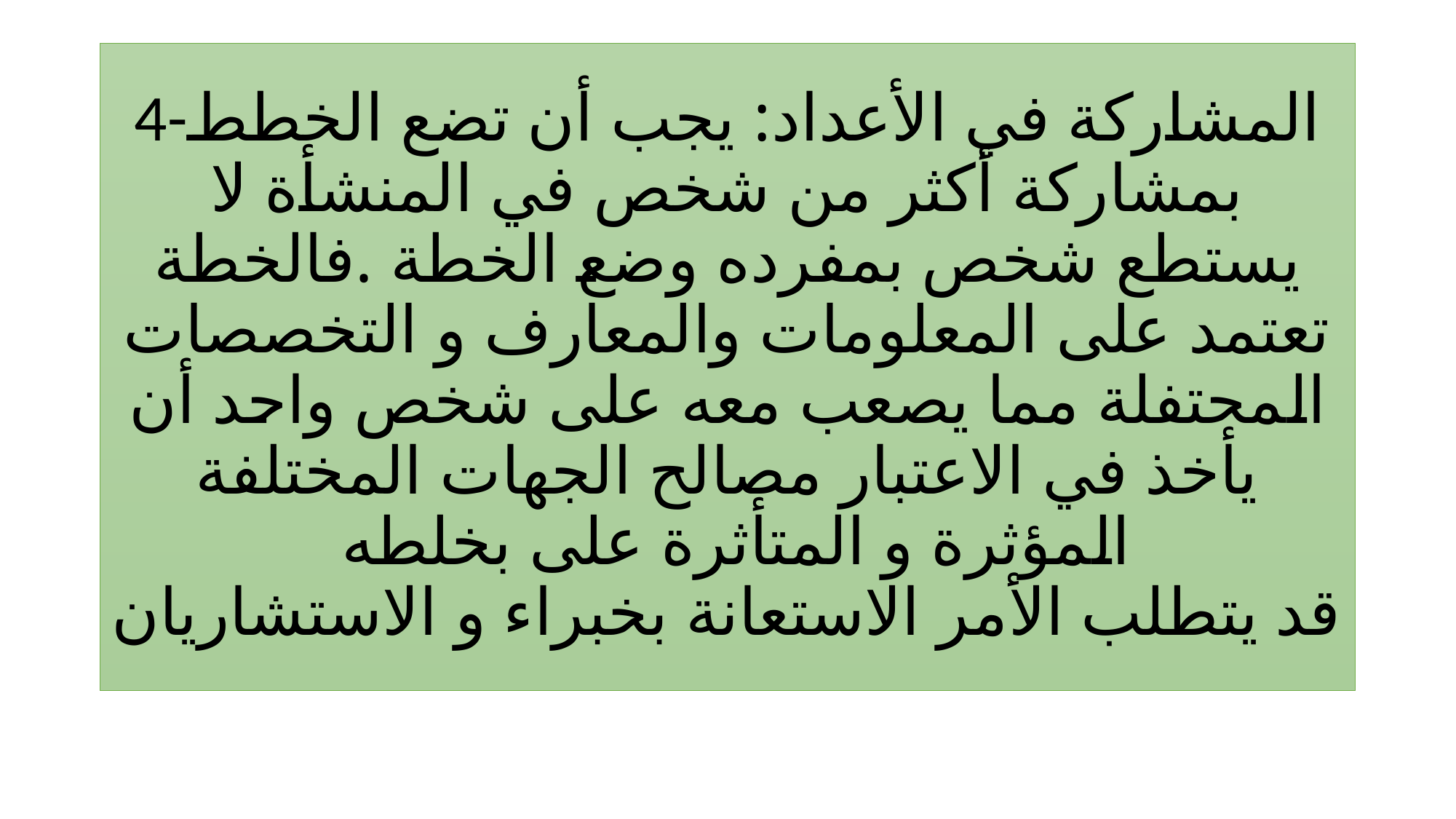

# 4-المشاركة في الأعداد: يجب أن تضع الخطط بمشاركة أكثر من شخص في المنشأة لا يستطع شخص بمفرده وضع الخطة .فالخطة تعتمد على المعلومات والمعارف و التخصصات المحتفلة مما يصعب معه على شخص واحد أن يأخذ في الاعتبار مصالح الجهات المختلفة المؤثرة و المتأثرة على بخلطه قد يتطلب الأمر الاستعانة بخبراء و الاستشاريان